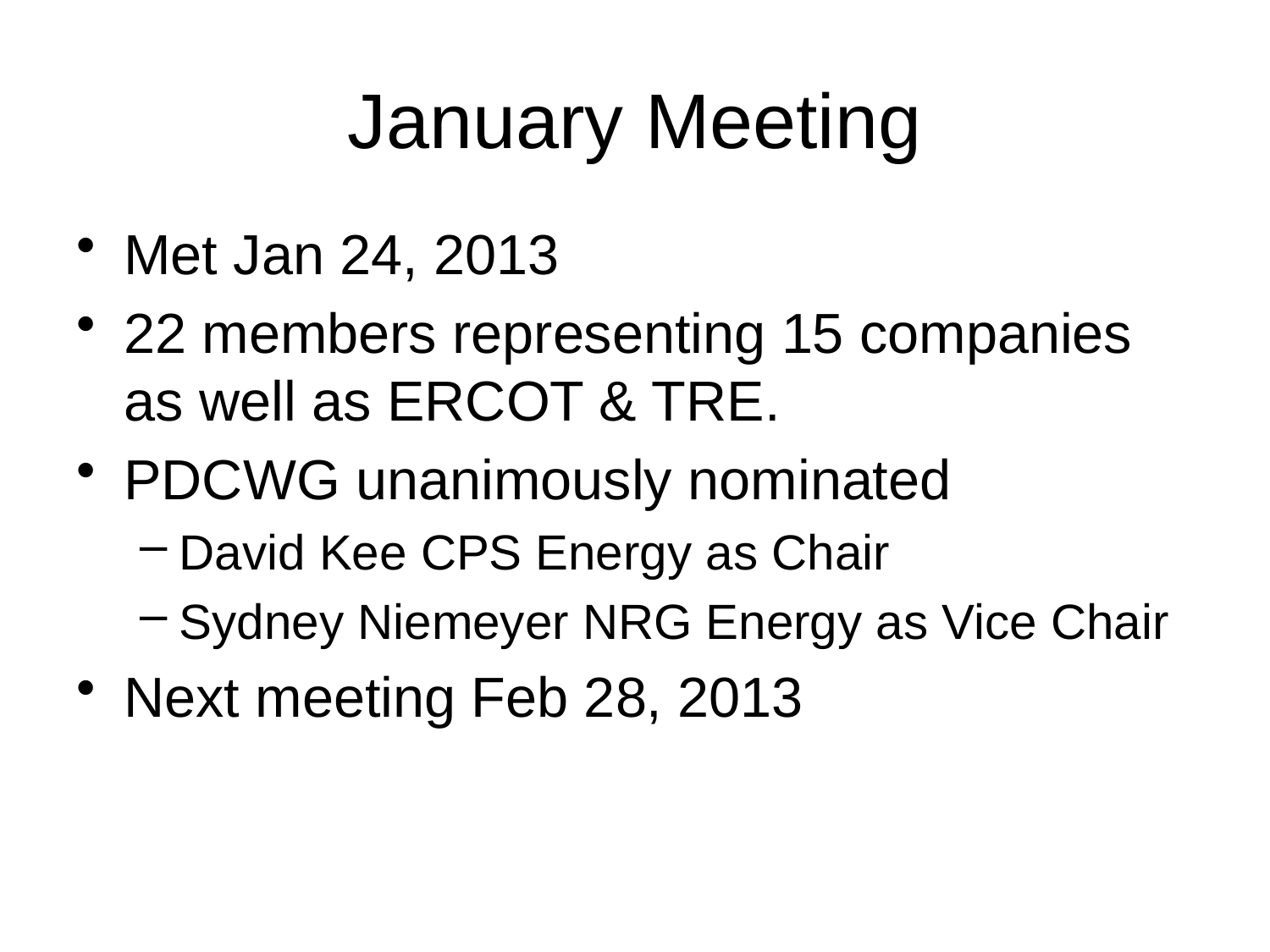

# January Meeting
Met Jan 24, 2013
22 members representing 15 companies as well as ERCOT & TRE.
PDCWG unanimously nominated
David Kee CPS Energy as Chair
Sydney Niemeyer NRG Energy as Vice Chair
Next meeting Feb 28, 2013